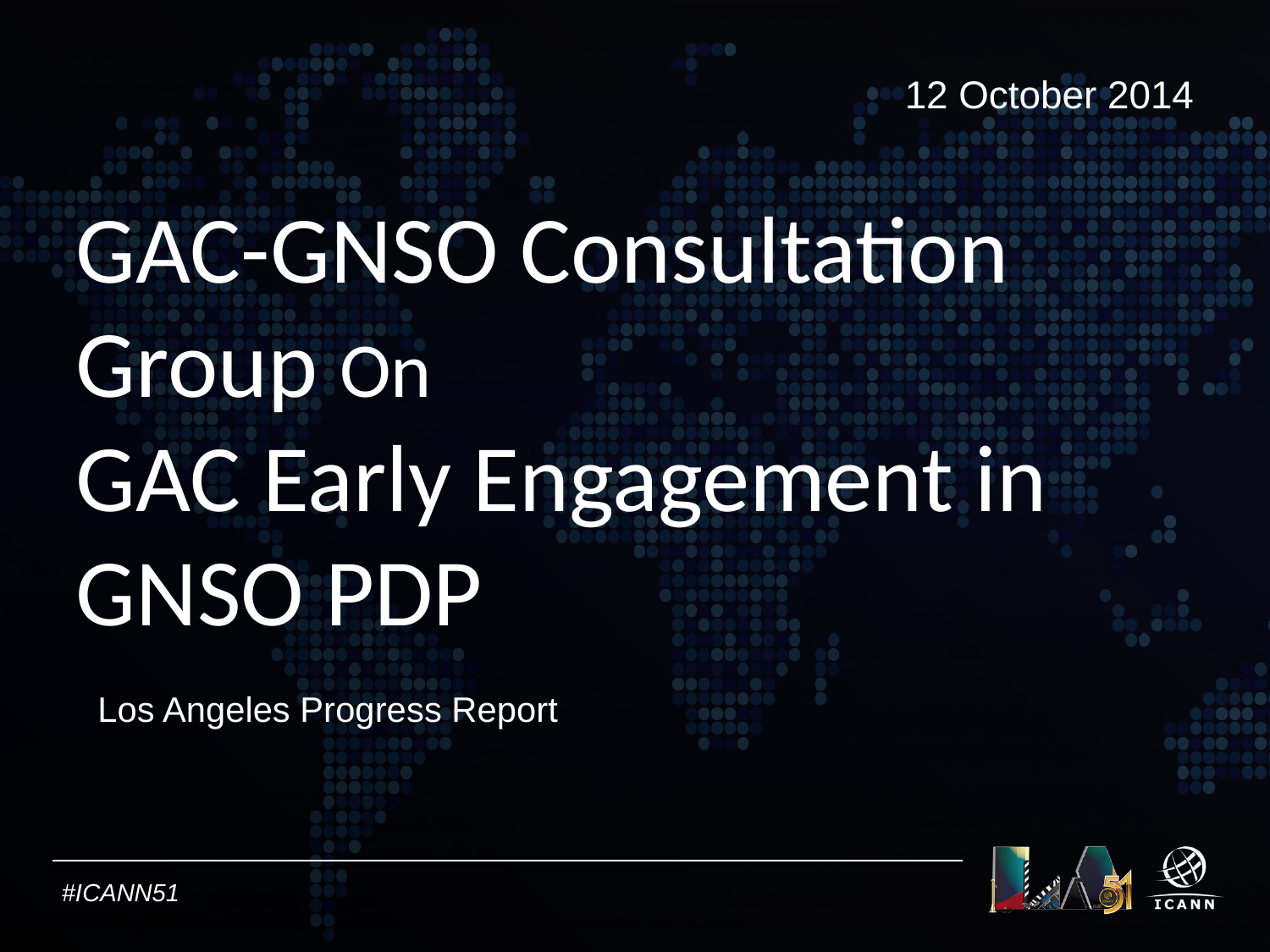

12 October 2014
# GAC-GNSO Consultation Group On GAC Early Engagement in GNSO PDP
Los Angeles Progress Report